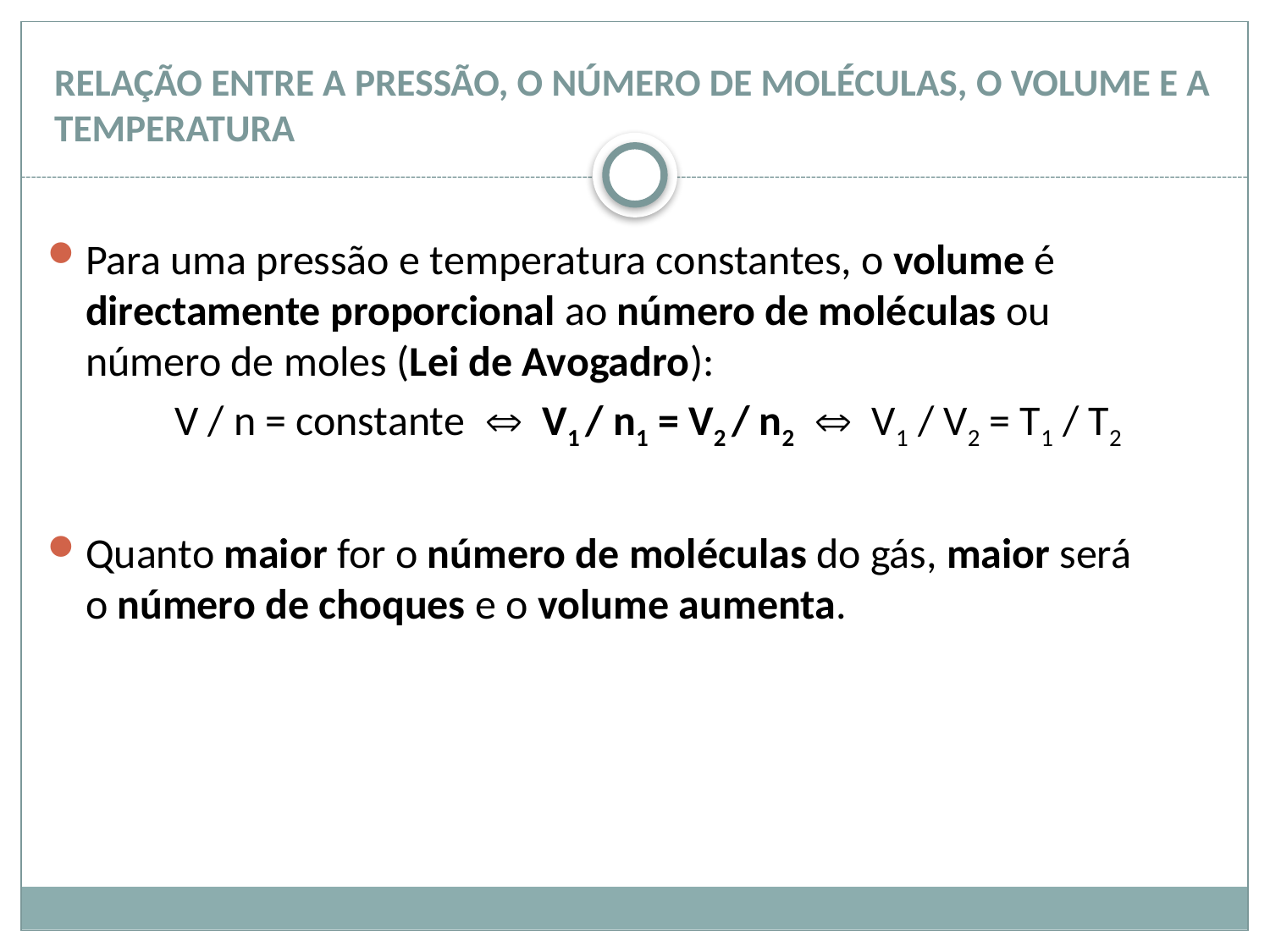

# RELAÇÃO ENTRE A PRESSÃO, O NÚMERO DE MOLÉCULAS, O VOLUME E A TEMPERATURA
Para uma pressão e temperatura constantes, o volume é directamente proporcional ao número de moléculas ou
número de moles (Lei de Avogadro):
	V / n = constante  ⇔  V1 / n1 = V2 / n2  ⇔  V1 / V2 = T1 / T2

Quanto maior for o número de moléculas do gás, maior será
o número de choques e o volume aumenta.